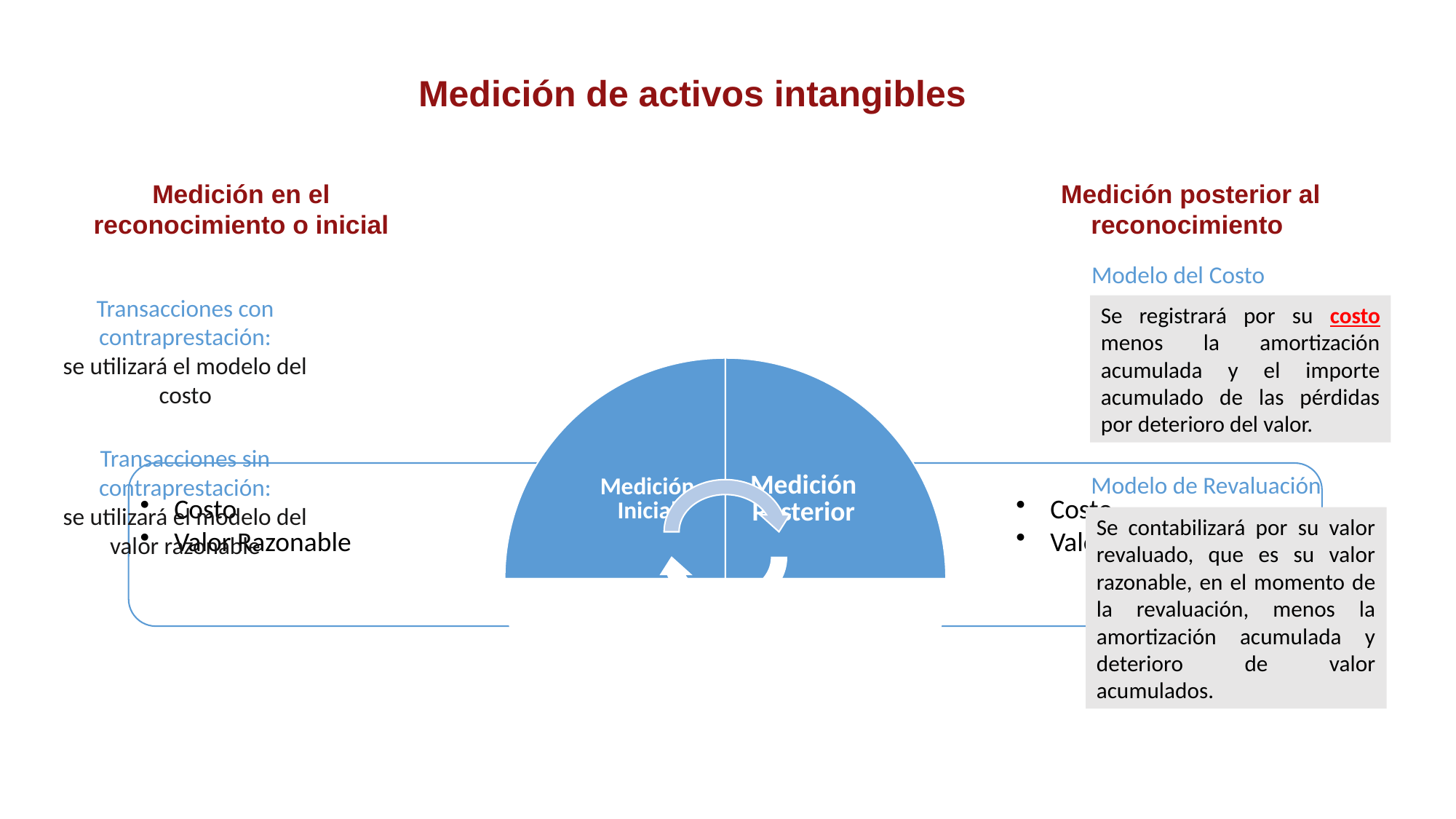

Medición de activos intangibles
Medición en el reconocimiento o inicial
Medición posterior al reconocimiento
Modelo del Costo
Transacciones con contraprestación:
se utilizará el modelo del costo
Medición Inicial
Costo
Medición Posterior
Costo
Valor Razonable
Se registrará por su costo menos la amortización acumulada y el importe acumulado de las pérdidas por deterioro del valor.
Transacciones sin contraprestación:
se utilizará el modelo del valor razonable

Modelo de Revaluación
Se contabilizará por su valor revaluado, que es su valor razonable, en el momento de la revaluación, menos la amortización acumulada y deterioro de valor acumulados.